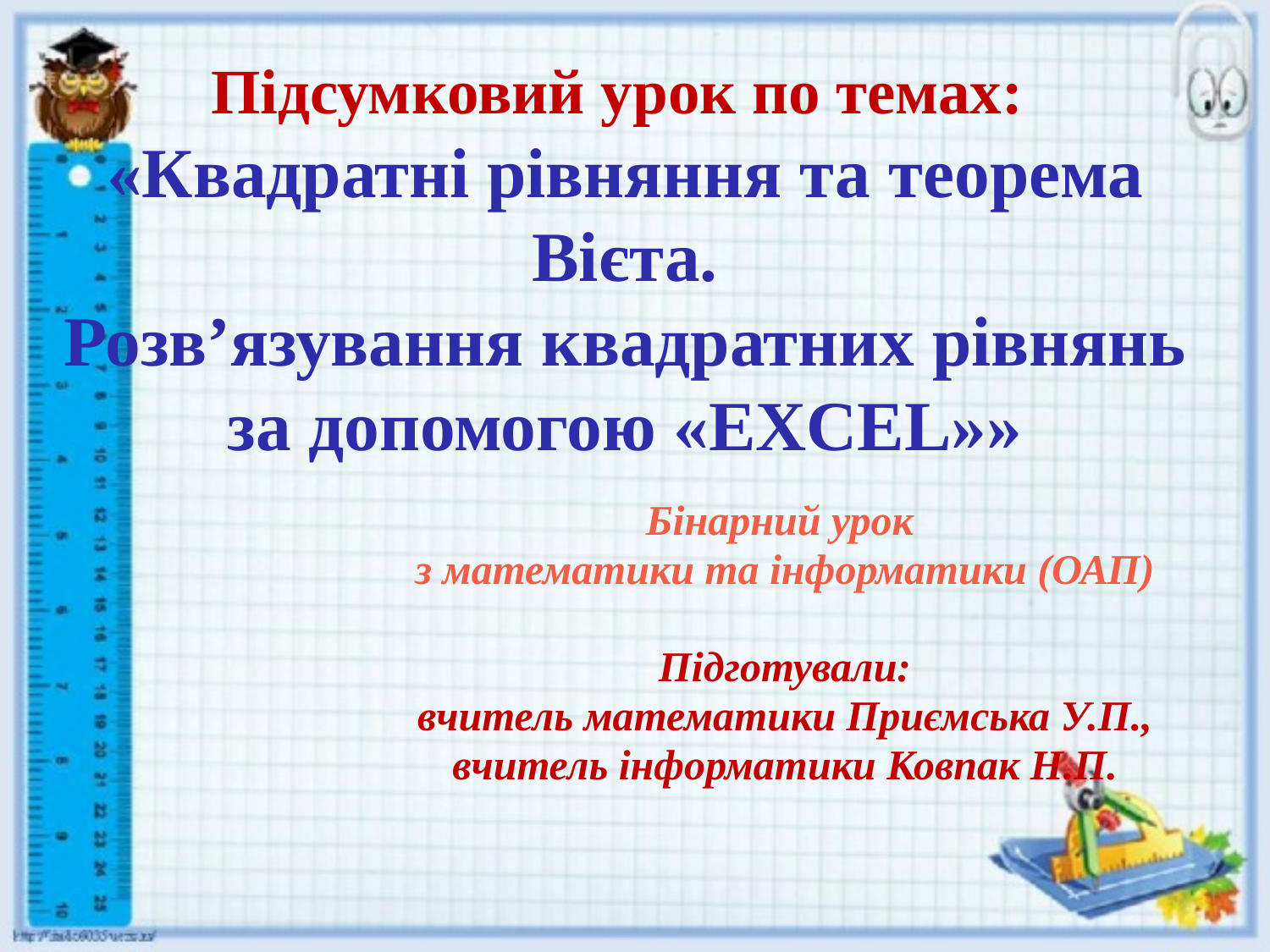

# Підсумковий урок по темах: «Квадратні рівняння та теорема Вієта. Розв’язування квадратних рівнянь за допомогою «EXCEL»»
Бінарний урок
з математики та інформатики (ОАП)

Підготували:
вчитель математики Приємська У.П.,
вчитель інформатики Ковпак Н.П.